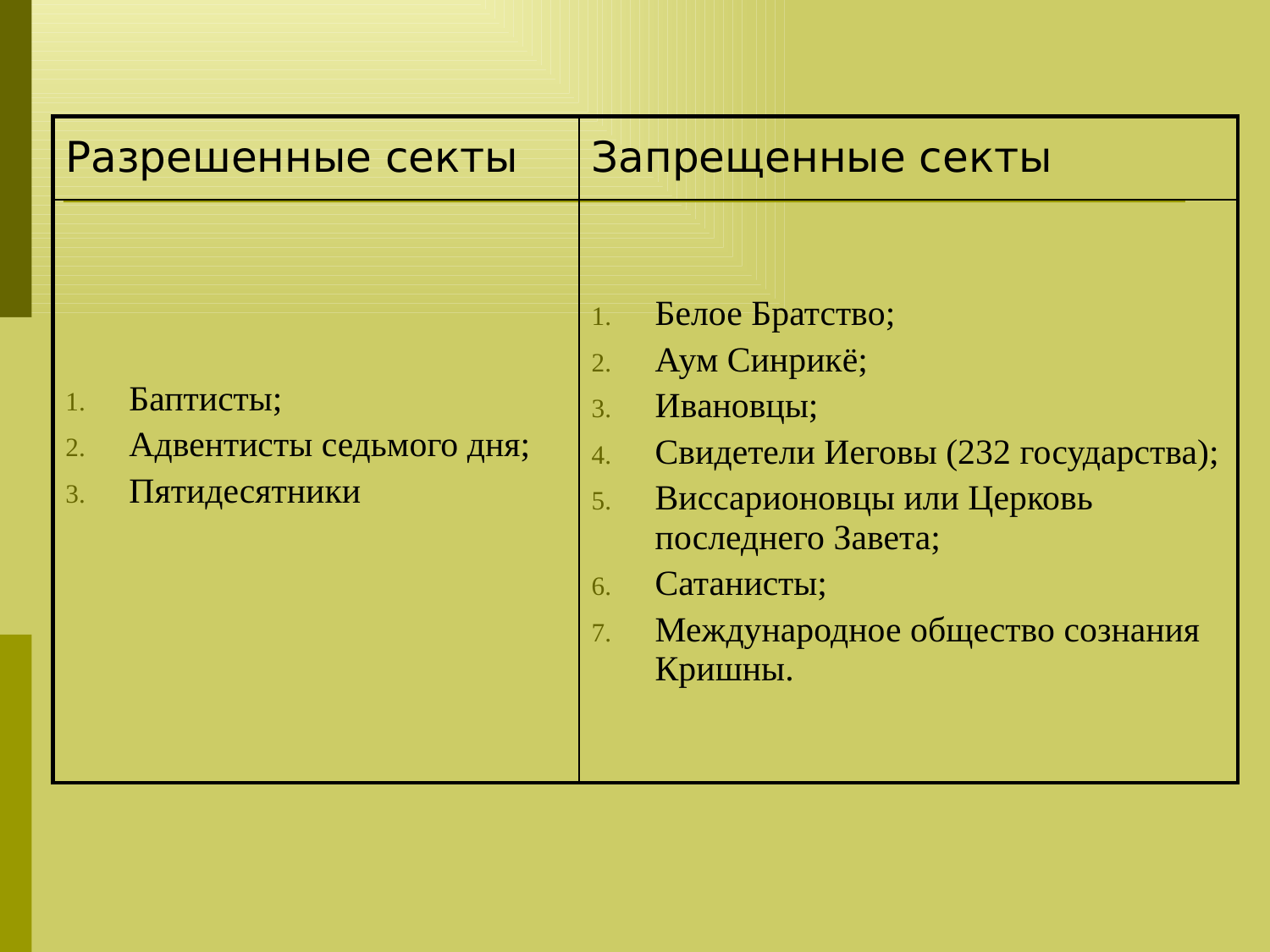

| Разрешенные секты | Запрещенные секты |
| --- | --- |
| Баптисты; Адвентисты седьмого дня; Пятидесятники | Белое Братство; Аум Синрикё; Ивановцы; Свидетели Иеговы (232 государства); Виссарионовцы или Церковь последнего Завета; Сатанисты; Международное общество сознания Кришны. |